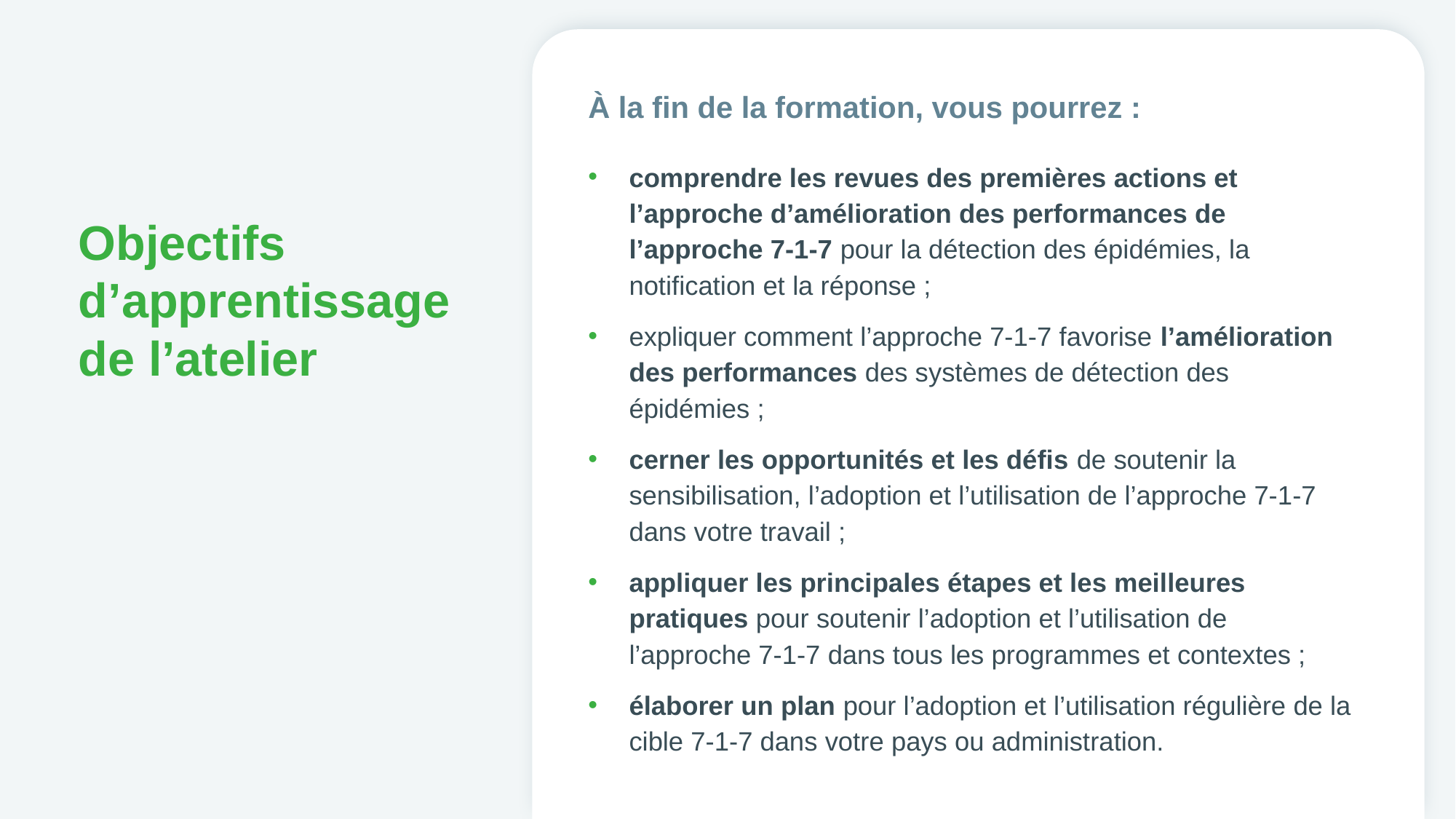

À la fin de la formation, vous pourrez :
# Objectifs d’apprentissage de l’atelier
comprendre les revues des premières actions et l’approche d’amélioration des performances de l’approche 7-1-7 pour la détection des épidémies, la notification et la réponse ;
expliquer comment l’approche 7-1-7 favorise l’amélioration des performances des systèmes de détection des épidémies ;
cerner les opportunités et les défis de soutenir la sensibilisation, l’adoption et l’utilisation de l’approche 7-1-7 dans votre travail ;
appliquer les principales étapes et les meilleures pratiques pour soutenir l’adoption et l’utilisation de l’approche 7-1-7 dans tous les programmes et contextes ;
élaborer un plan pour l’adoption et l’utilisation régulière de la cible 7-1-7 dans votre pays ou administration.